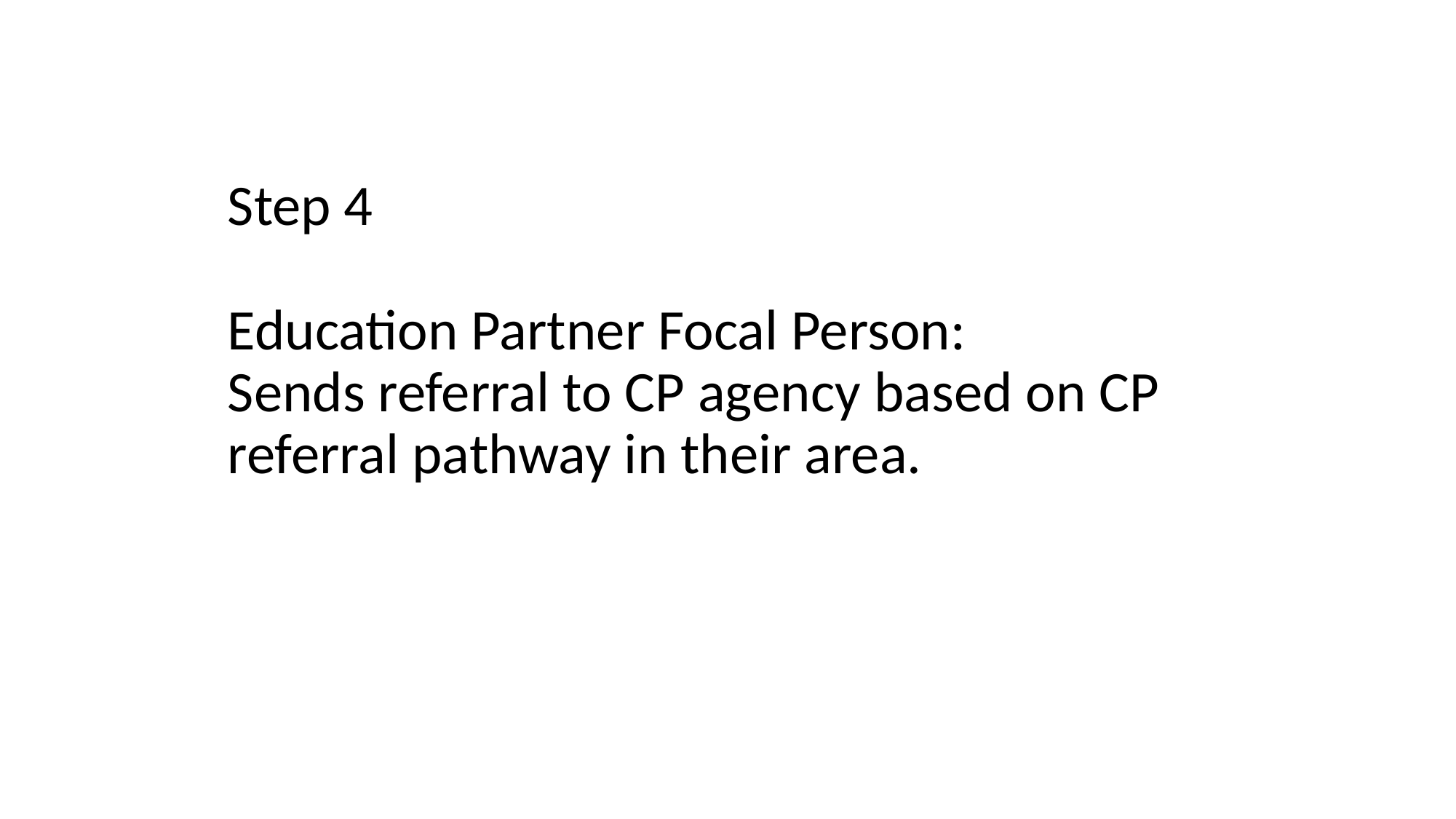

# Step 4 Education Partner Focal Person: Sends referral to CP agency based on CP referral pathway in their area.